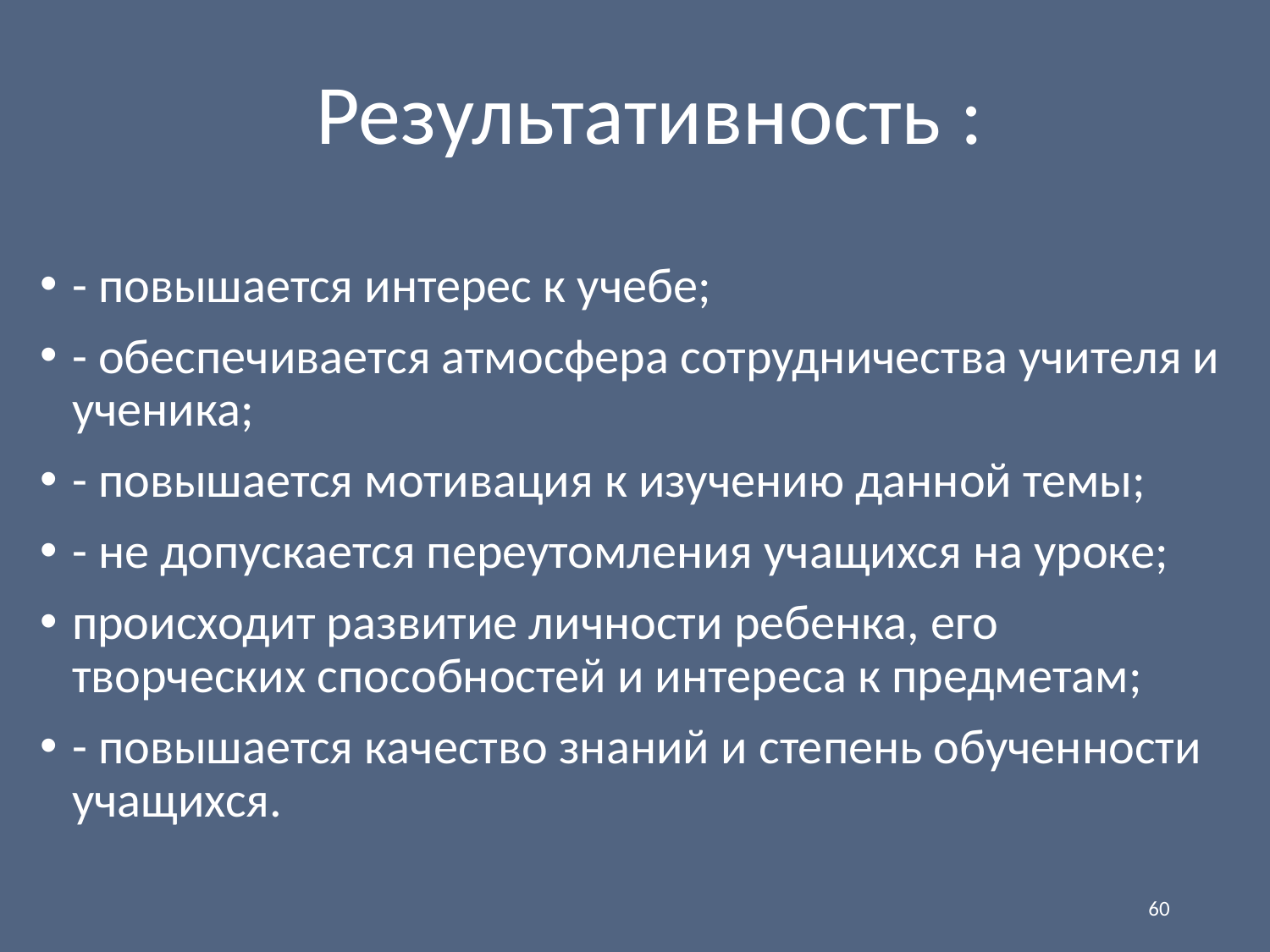

# Результативность :
- повышается интерес к учебе;
- обеспечивается атмосфера сотрудничества учителя и ученика;
- повышается мотивация к изучению данной темы;
- не допускается переутомления учащихся на уроке;
происходит развитие личности ребенка, его творческих способностей и интереса к предметам;
- повышается качество знаний и степень обученности учащихся.

60